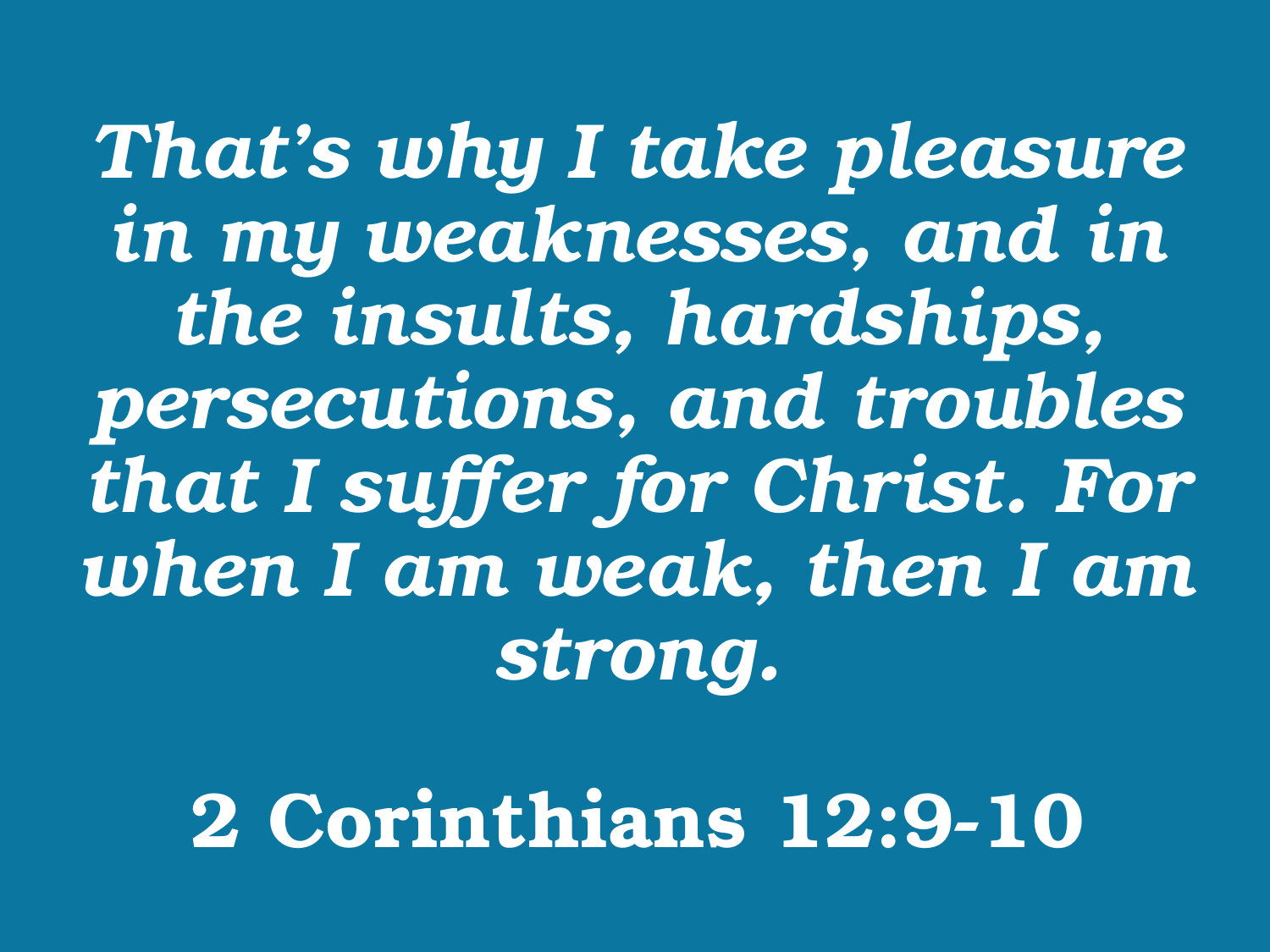

# That’s why I take pleasure in my weaknesses, and in the insults, hardships, persecutions, and troubles that I suffer for Christ. For when I am weak, then I am strong. 2 Corinthians 12:9-10